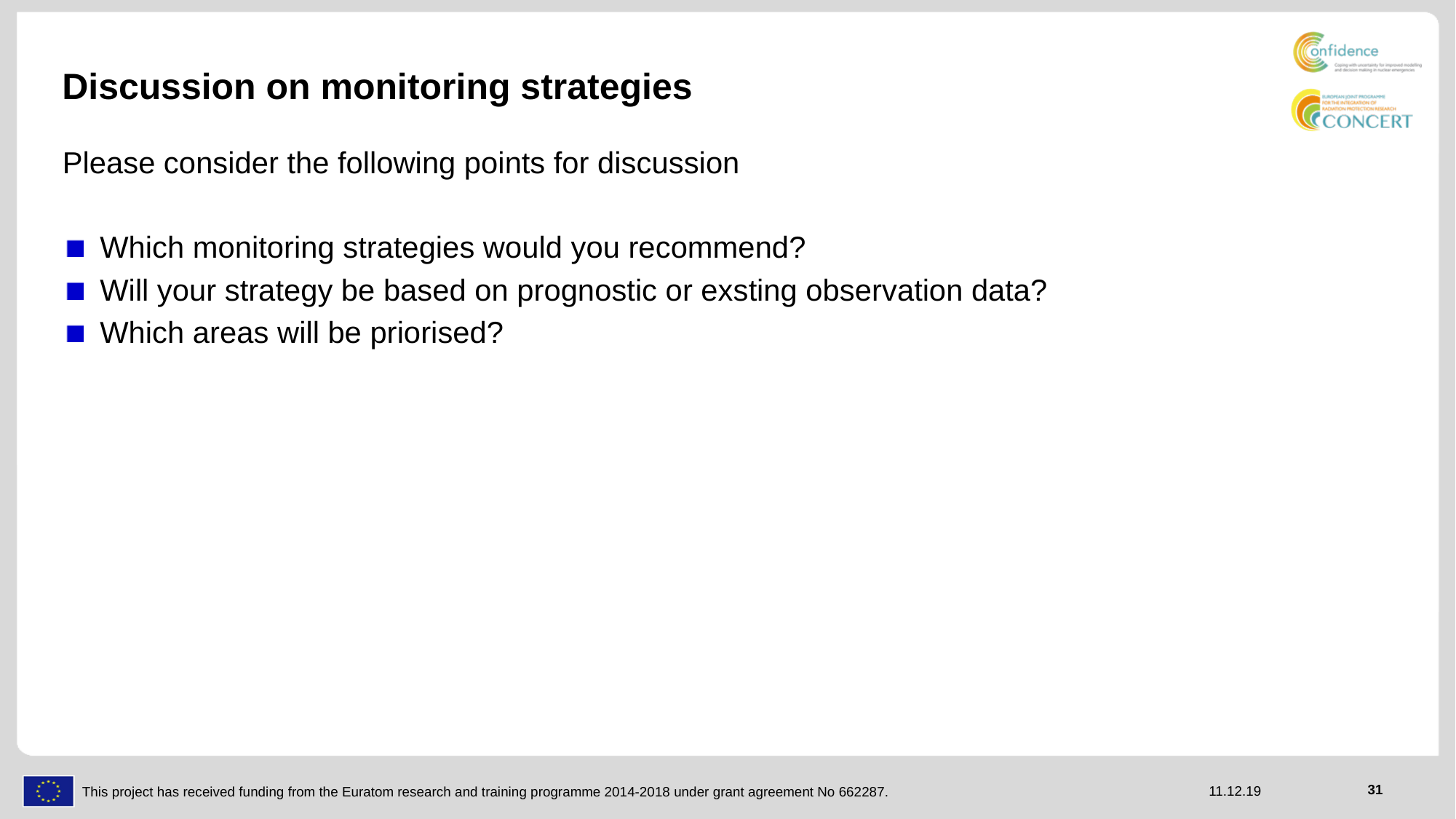

# Discussion on monitoring strategies
Please consider the following points for discussion

Which monitoring strategies would you recommend?
Will your strategy be based on prognostic or exsting observation data?
Which areas will be priorised?